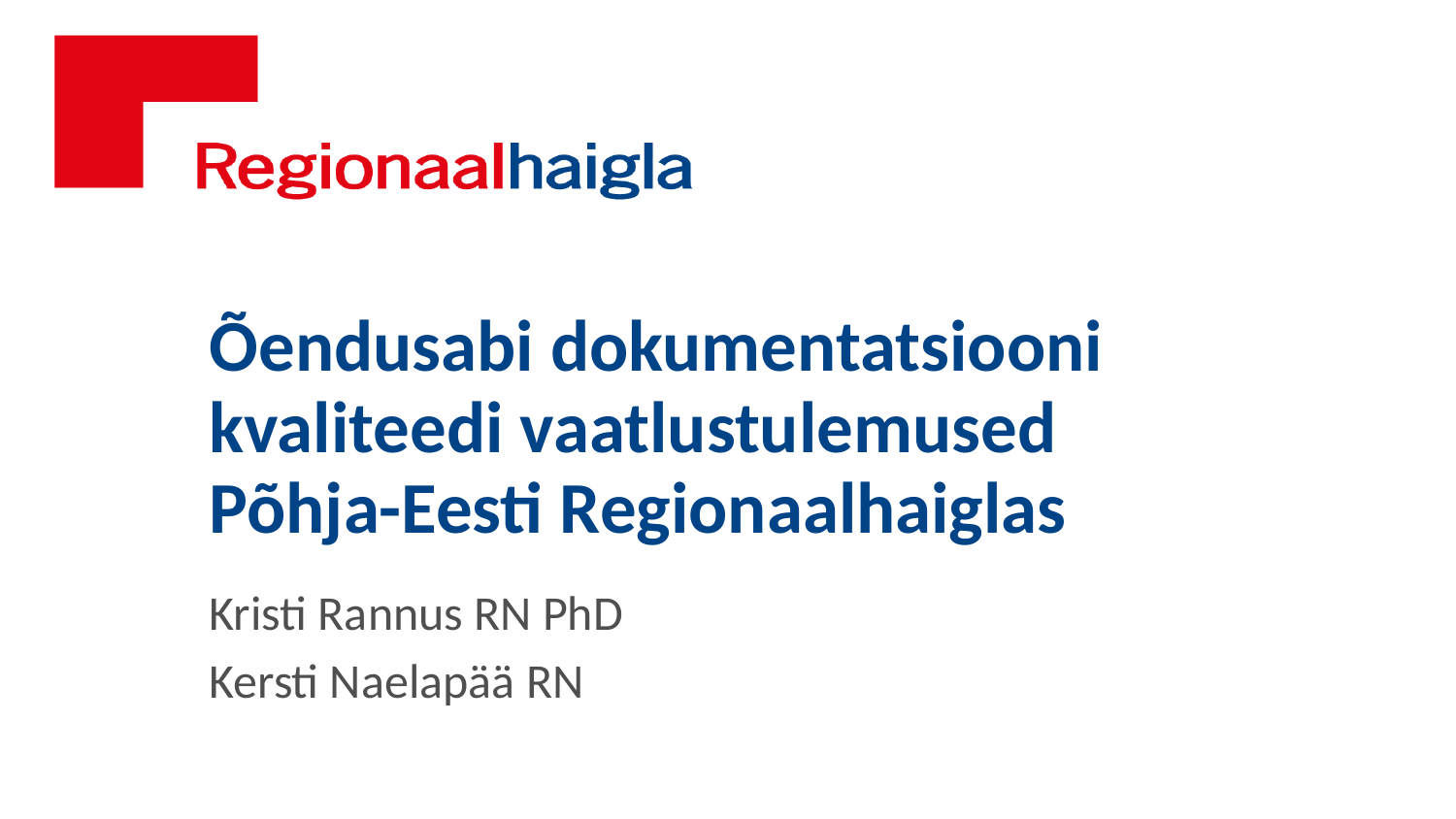

Õendusabi dokumentatsiooni kvaliteedi vaatlustulemused Põhja-Eesti Regionaalhaiglas
Kristi Rannus RN PhD
Kersti Naelapää RN